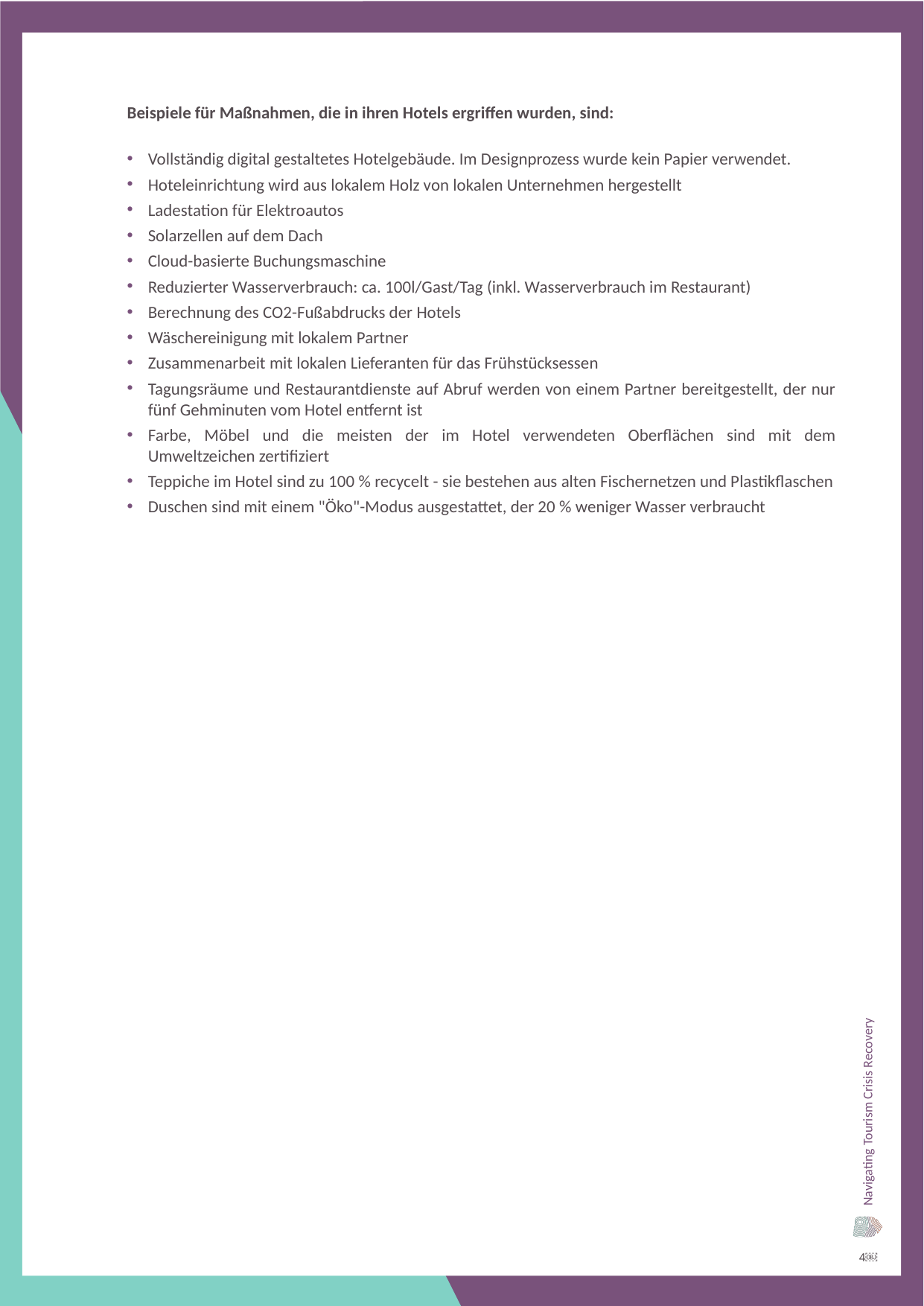

Beispiele für Maßnahmen, die in ihren Hotels ergriffen wurden, sind:

Vollständig digital gestaltetes Hotelgebäude. Im Designprozess wurde kein Papier verwendet.
Hoteleinrichtung wird aus lokalem Holz von lokalen Unternehmen hergestellt
Ladestation für Elektroautos
Solarzellen auf dem Dach
Cloud-basierte Buchungsmaschine
Reduzierter Wasserverbrauch: ca. 100l/Gast/Tag (inkl. Wasserverbrauch im Restaurant)
Berechnung des CO2-Fußabdrucks der Hotels
Wäschereinigung mit lokalem Partner
Zusammenarbeit mit lokalen Lieferanten für das Frühstücksessen
Tagungsräume und Restaurantdienste auf Abruf werden von einem Partner bereitgestellt, der nur fünf Gehminuten vom Hotel entfernt ist
Farbe, Möbel und die meisten der im Hotel verwendeten Oberflächen sind mit dem Umweltzeichen zertifiziert
Teppiche im Hotel sind zu 100 % recycelt - sie bestehen aus alten Fischernetzen und Plastikflaschen
Duschen sind mit einem "Öko"-Modus ausgestattet, der 20 % weniger Wasser verbraucht